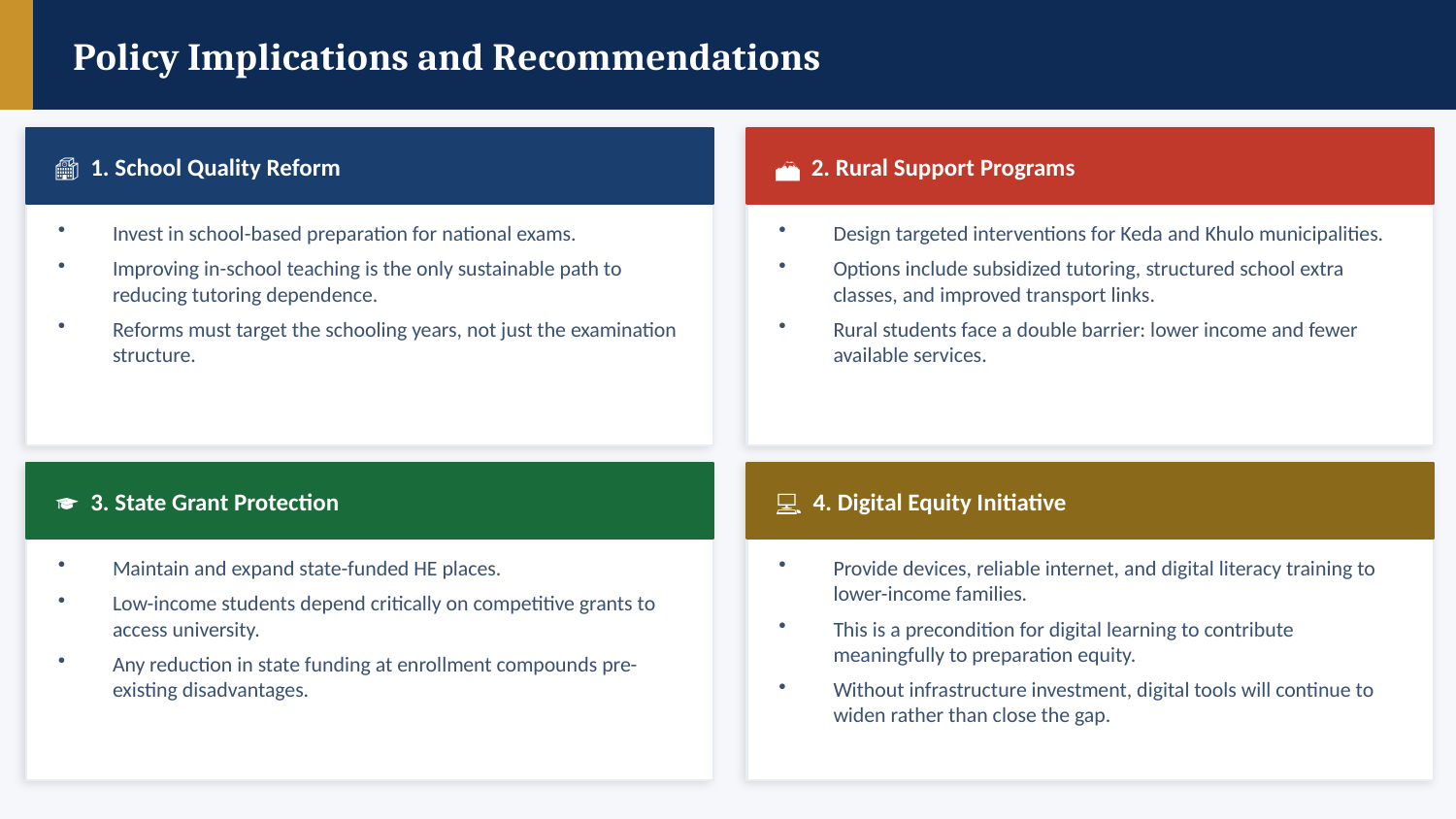

Policy Implications and Recommendations

🏫  1. School Quality Reform

🏔  2. Rural Support Programs
Invest in school-based preparation for national exams.
Improving in-school teaching is the only sustainable path to reducing tutoring dependence.
Reforms must target the schooling years, not just the examination structure.
Design targeted interventions for Keda and Khulo municipalities.
Options include subsidized tutoring, structured school extra classes, and improved transport links.
Rural students face a double barrier: lower income and fewer available services.

🎓  3. State Grant Protection

💻  4. Digital Equity Initiative
Maintain and expand state-funded HE places.
Low-income students depend critically on competitive grants to access university.
Any reduction in state funding at enrollment compounds pre-existing disadvantages.
Provide devices, reliable internet, and digital literacy training to lower-income families.
This is a precondition for digital learning to contribute meaningfully to preparation equity.
Without infrastructure investment, digital tools will continue to widen rather than close the gap.